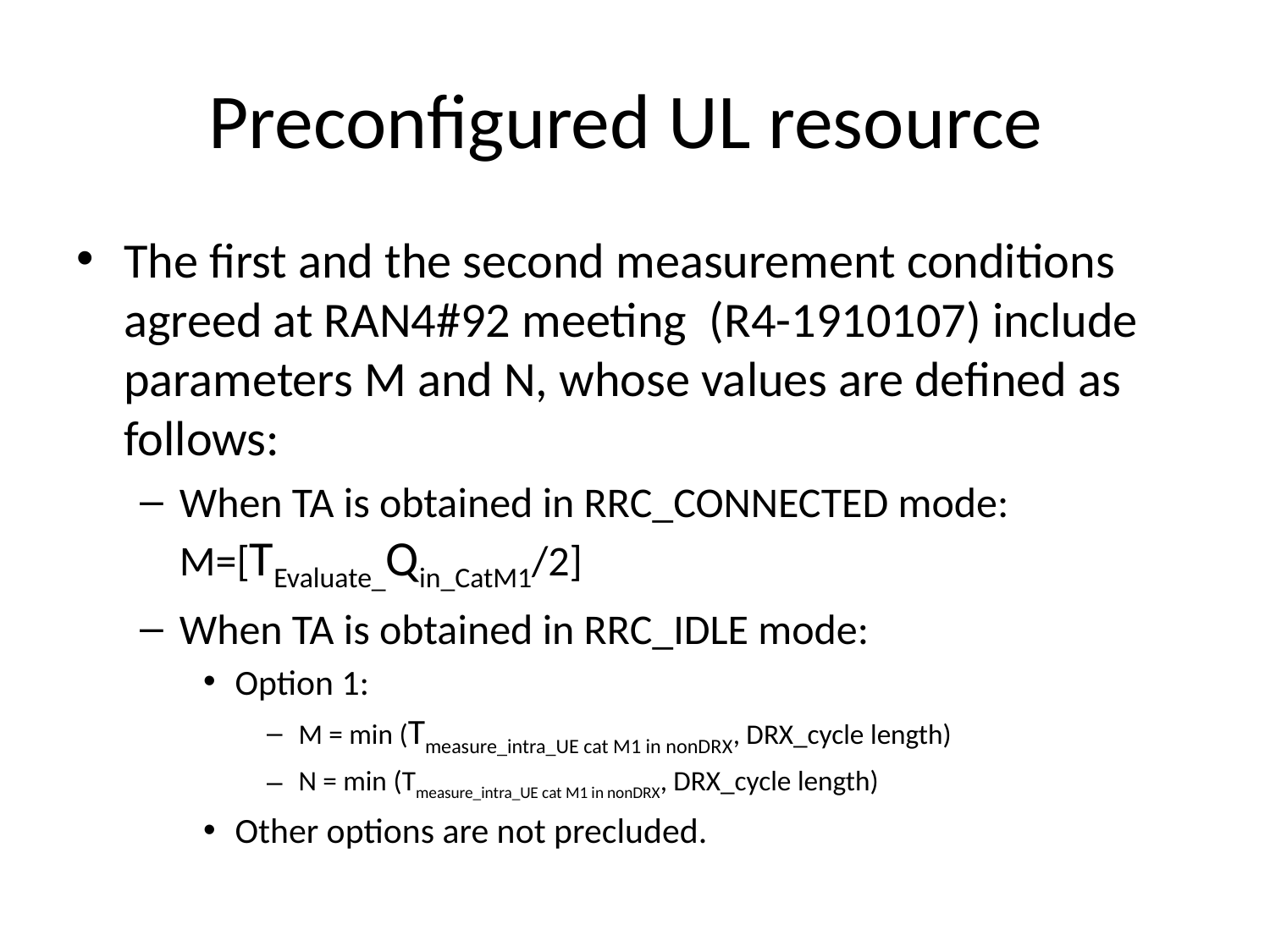

# Preconfigured UL resource
The first and the second measurement conditions agreed at RAN4#92 meeting  (R4-1910107) include parameters M and N, whose values are defined as follows:
When TA is obtained in RRC_CONNECTED mode: M=[TEvaluate_Qin_CatM1/2]
When TA is obtained in RRC_IDLE mode:
Option 1:
M = min (Tmeasure_intra_UE cat M1 in nonDRX, DRX_cycle length)
N = min (Tmeasure_intra_UE cat M1 in nonDRX, DRX_cycle length)
Other options are not precluded.